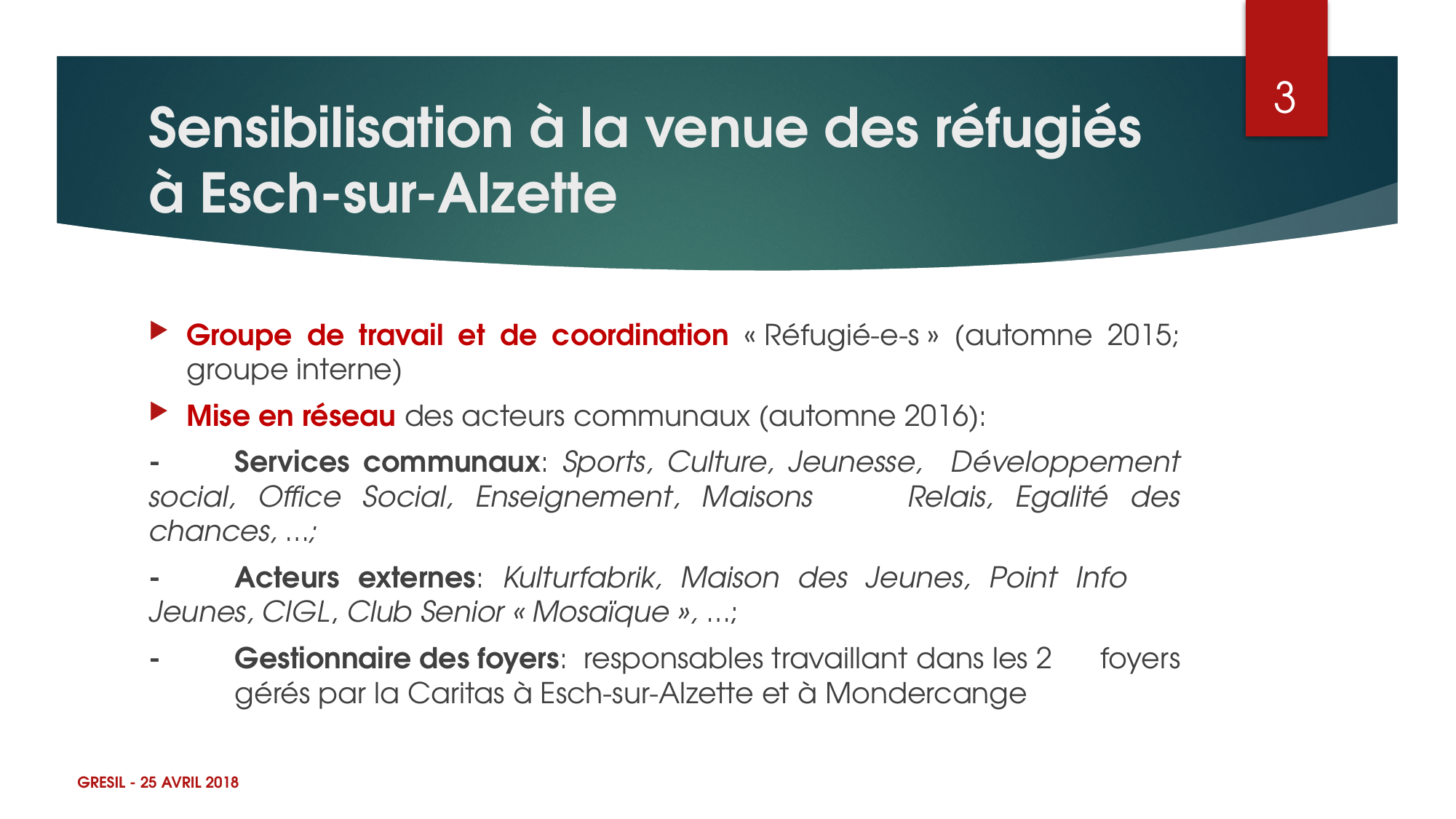

3
# Sensibilisation à la venue des réfugiés à Esch-sur-Alzette
Groupe de travail et de coordination « Réfugié-e-s » (automne 2015; groupe interne)
Mise en réseau des acteurs communaux (automne 2016):
-	Services communaux: Sports, Culture, Jeunesse, 	Développement social, Office Social, Enseignement, Maisons 	Relais, Egalité des chances, …;
-	Acteurs externes: Kulturfabrik, Maison des Jeunes, Point Info 	Jeunes, CIGL, Club Senior « Mosaïque », …;
-	Gestionnaire des foyers:  responsables travaillant dans les 2 	foyers 	gérés par la Caritas à Esch-sur-Alzette et à Mondercange
GRESIL - 25 AVRIL 2018